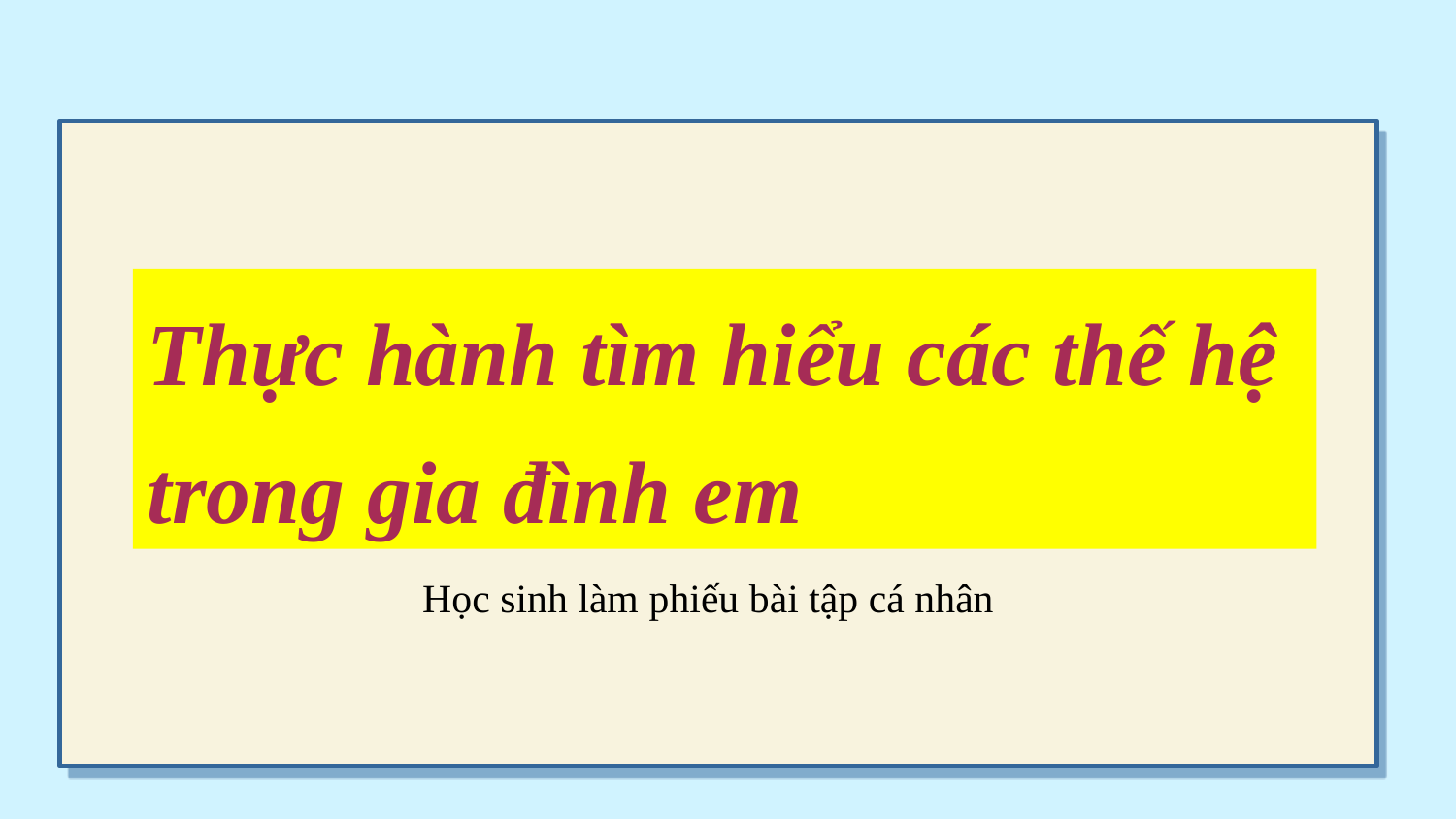

Thực hành tìm hiểu các thế hệ
trong gia đình em
Học sinh làm phiếu bài tập cá nhân